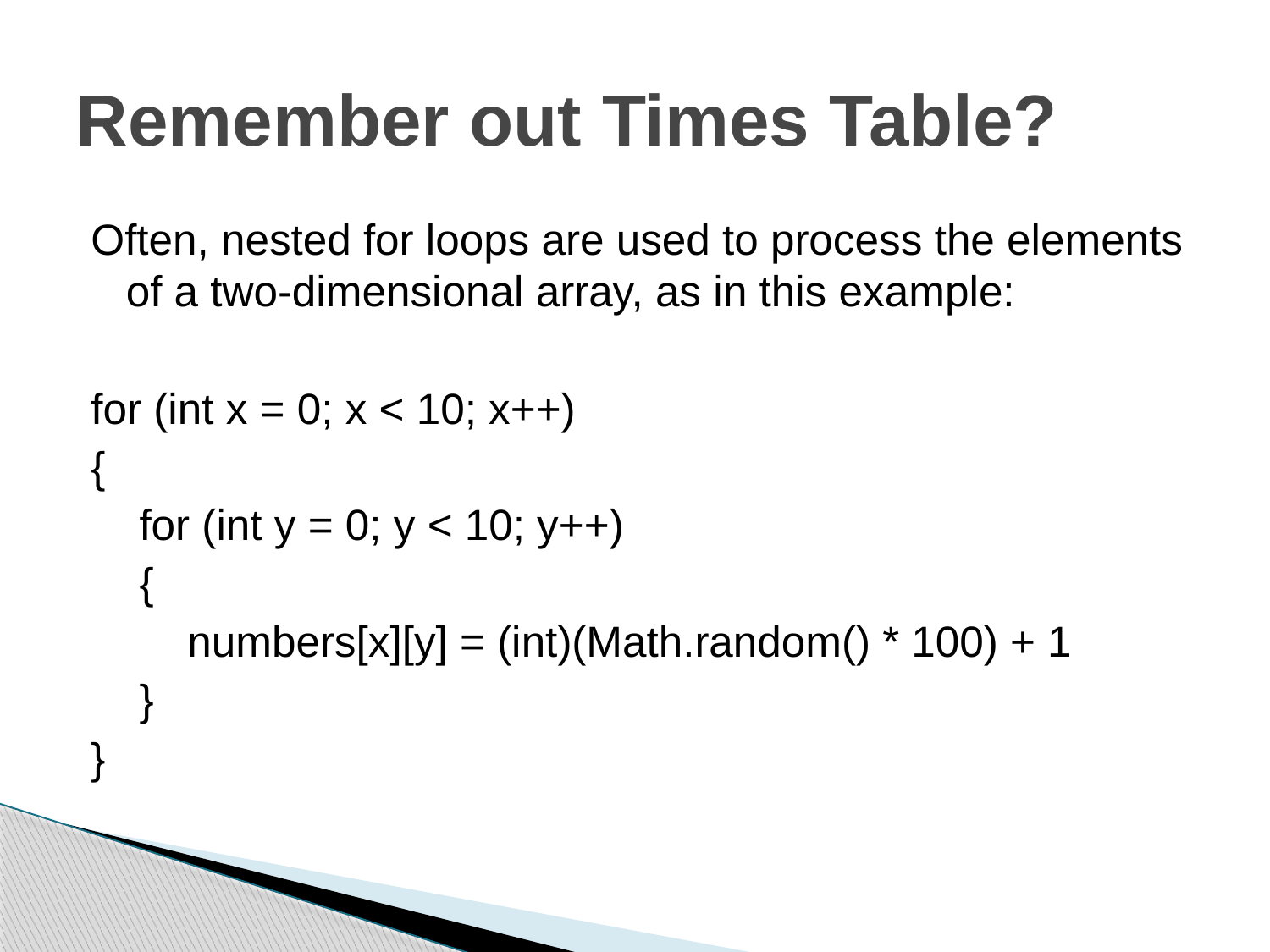

# Remember out Times Table?
Often, nested for loops are used to process the elements of a two-dimensional array, as in this example:

for (int x = 0; x < 10; x++)
{
    for (int y = 0; y < 10; y++)
    {
        numbers[x][y] = (int)(Math.random() * 100) + 1
    }
}